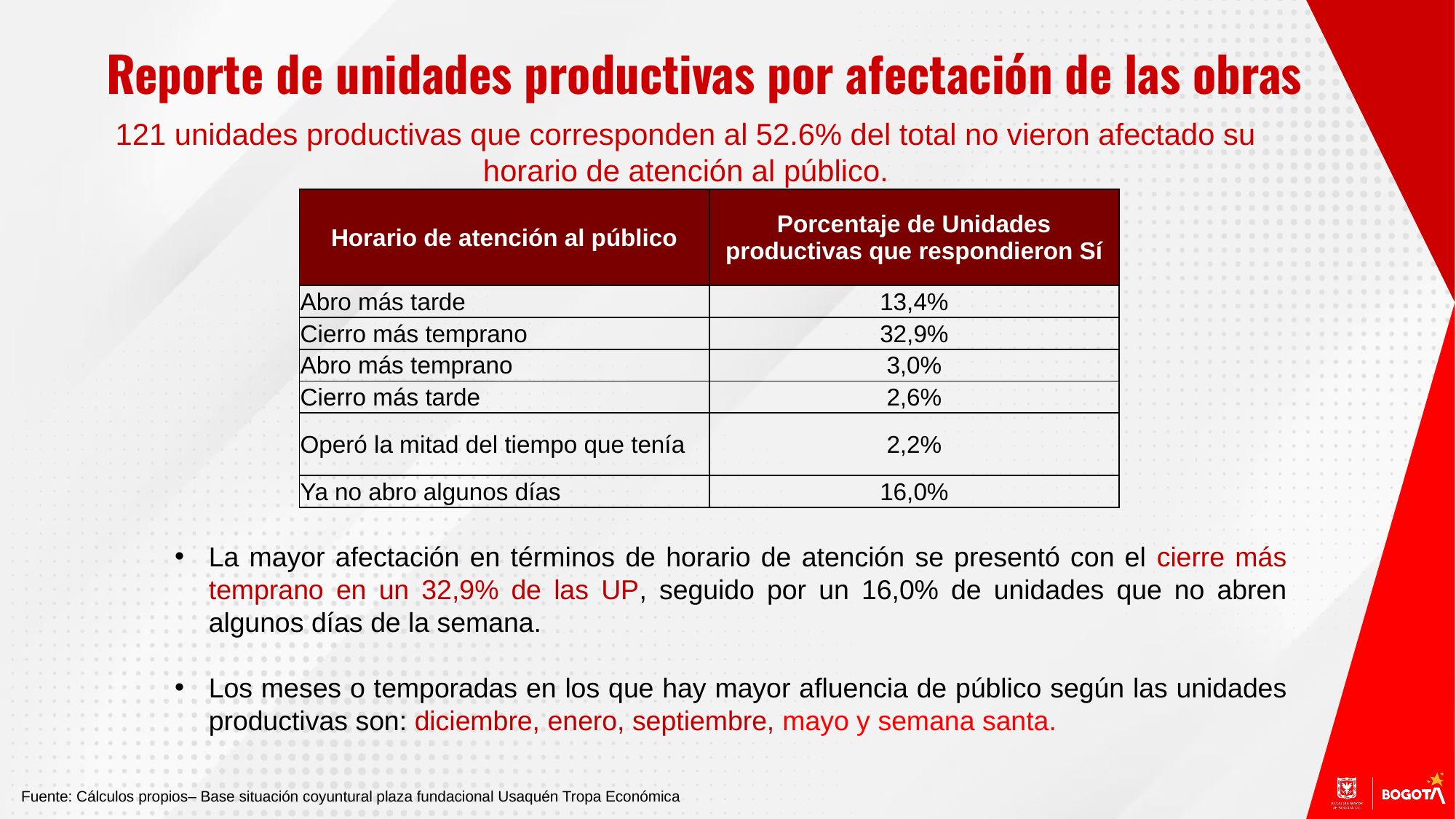

Reporte de unidades productivas por afectación de las obras
121 unidades productivas que corresponden al 52.6% del total no vieron afectado su horario de atención al público.
| Horario de atención al público | Porcentaje de Unidades productivas que respondieron Sí |
| --- | --- |
| Abro más tarde | 13,4% |
| Cierro más temprano | 32,9% |
| Abro más temprano | 3,0% |
| Cierro más tarde | 2,6% |
| Operó la mitad del tiempo que tenía | 2,2% |
| Ya no abro algunos días | 16,0% |
La mayor afectación en términos de horario de atención se presentó con el cierre más temprano en un 32,9% de las UP, seguido por un 16,0% de unidades que no abren algunos días de la semana.

Los meses o temporadas en los que hay mayor afluencia de público según las unidades productivas son: diciembre, enero, septiembre, mayo y semana santa.

Fuente: Cálculos propios– Base situación coyuntural plaza fundacional Usaquén Tropa Económica